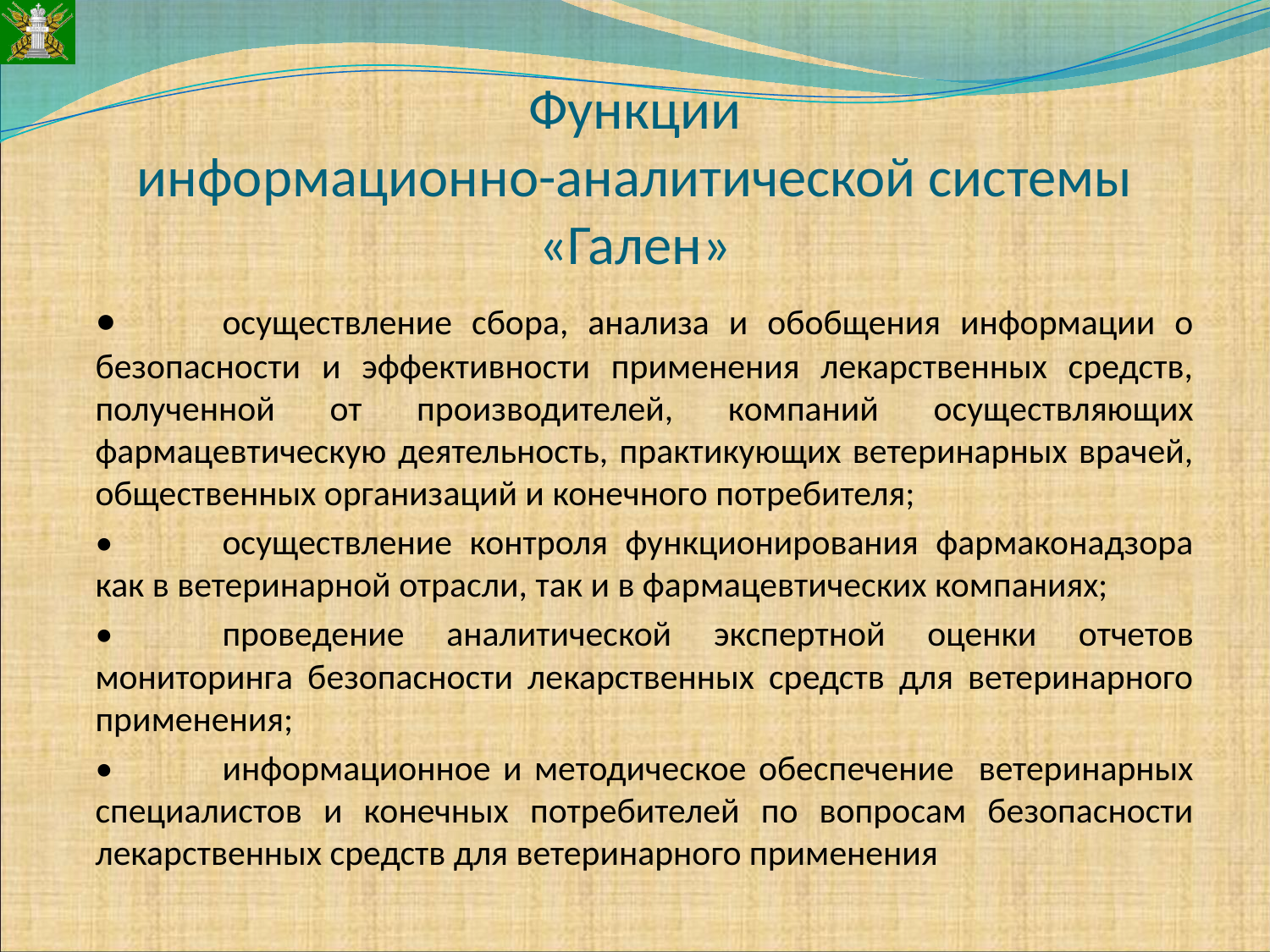

# Функции информационно-аналитической системы «Гален»
•	осуществление сбора, анализа и обобщения информации о безопасности и эффективности применения лекарственных средств, полученной от производителей, компаний осуществляющих фармацевтическую деятельность, практикующих ветеринарных врачей, общественных организаций и конечного потребителя;
•	осуществление контроля функционирования фармаконадзора как в ветеринарной отрасли, так и в фармацевтических компаниях;
•	проведение аналитической экспертной оценки отчетов мониторинга безопасности лекарственных средств для ветеринарного применения;
•	информационное и методическое обеспечение  ветеринарных специалистов и конечных потребителей по вопросам безопасности лекарственных средств для ветеринарного применения